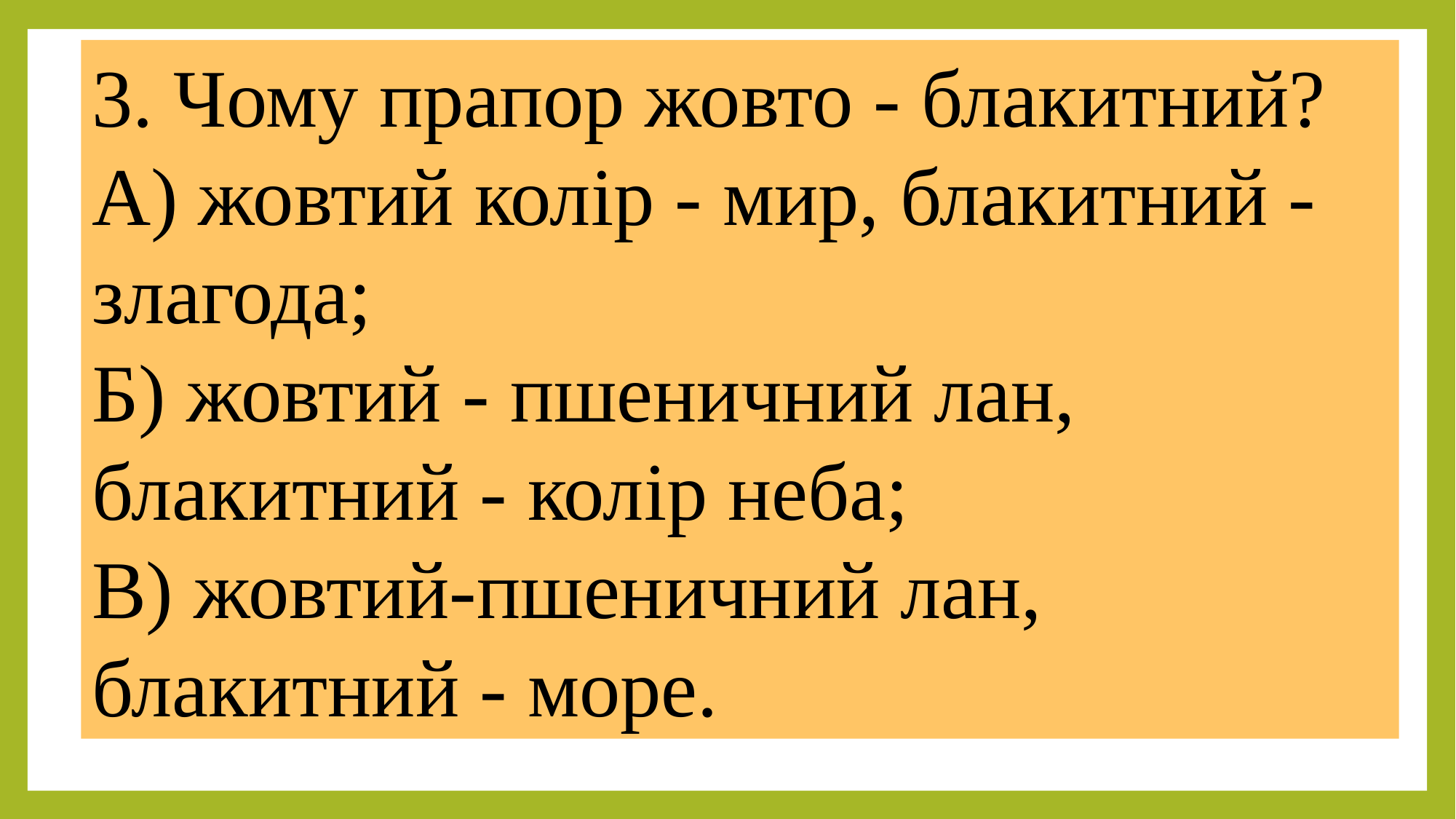

3. Чому прапор жовто - блакитний?
А) жовтий колір - мир, блакитний -злагода;
Б) жовтий - пшеничний лан, блакитний - колір неба;
В) жовтий-пшеничний лан, блакитний - море.